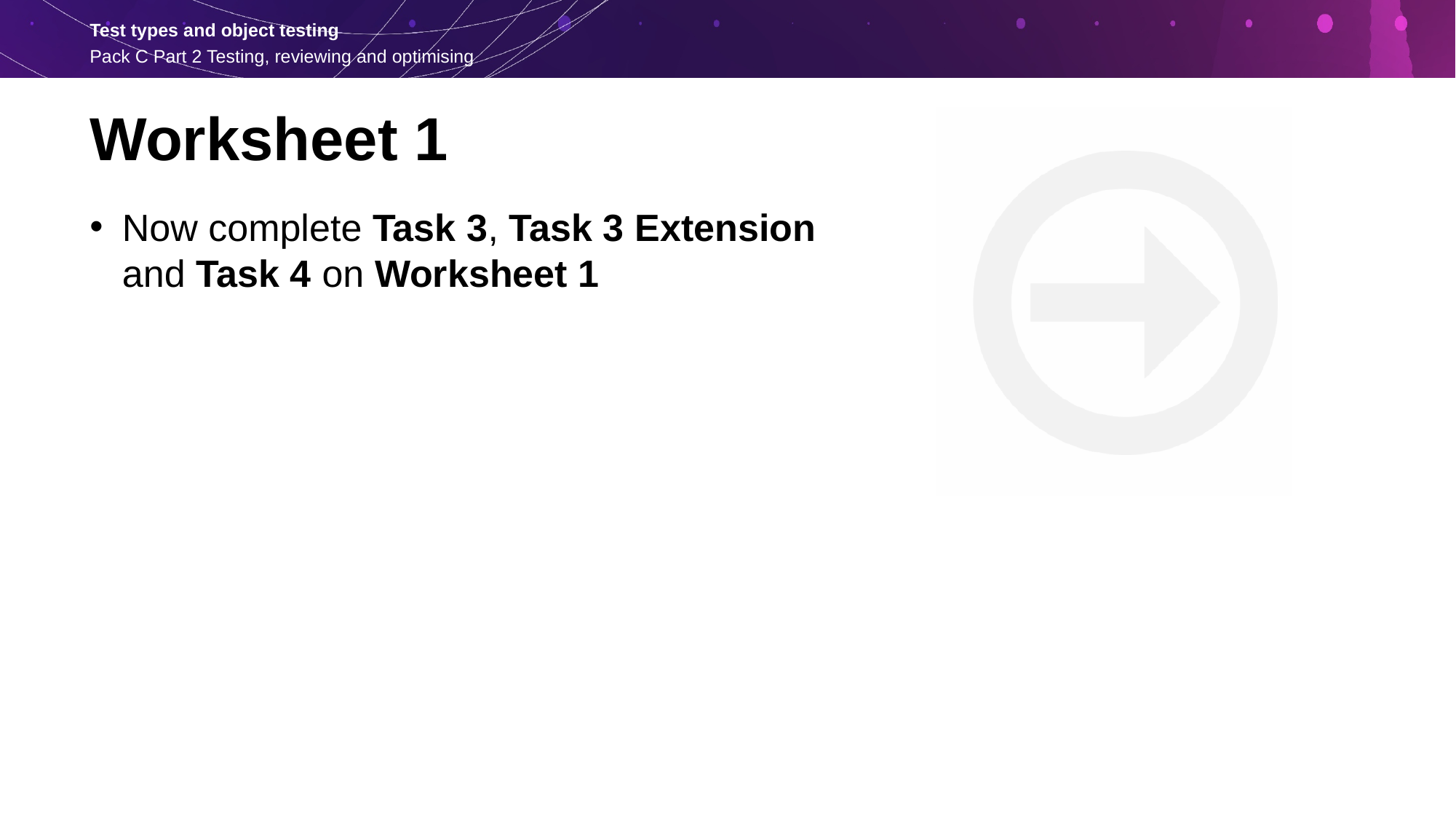

Worksheet 1
Now complete Task 3, Task 3 Extension
and Task 4 on Worksheet 1